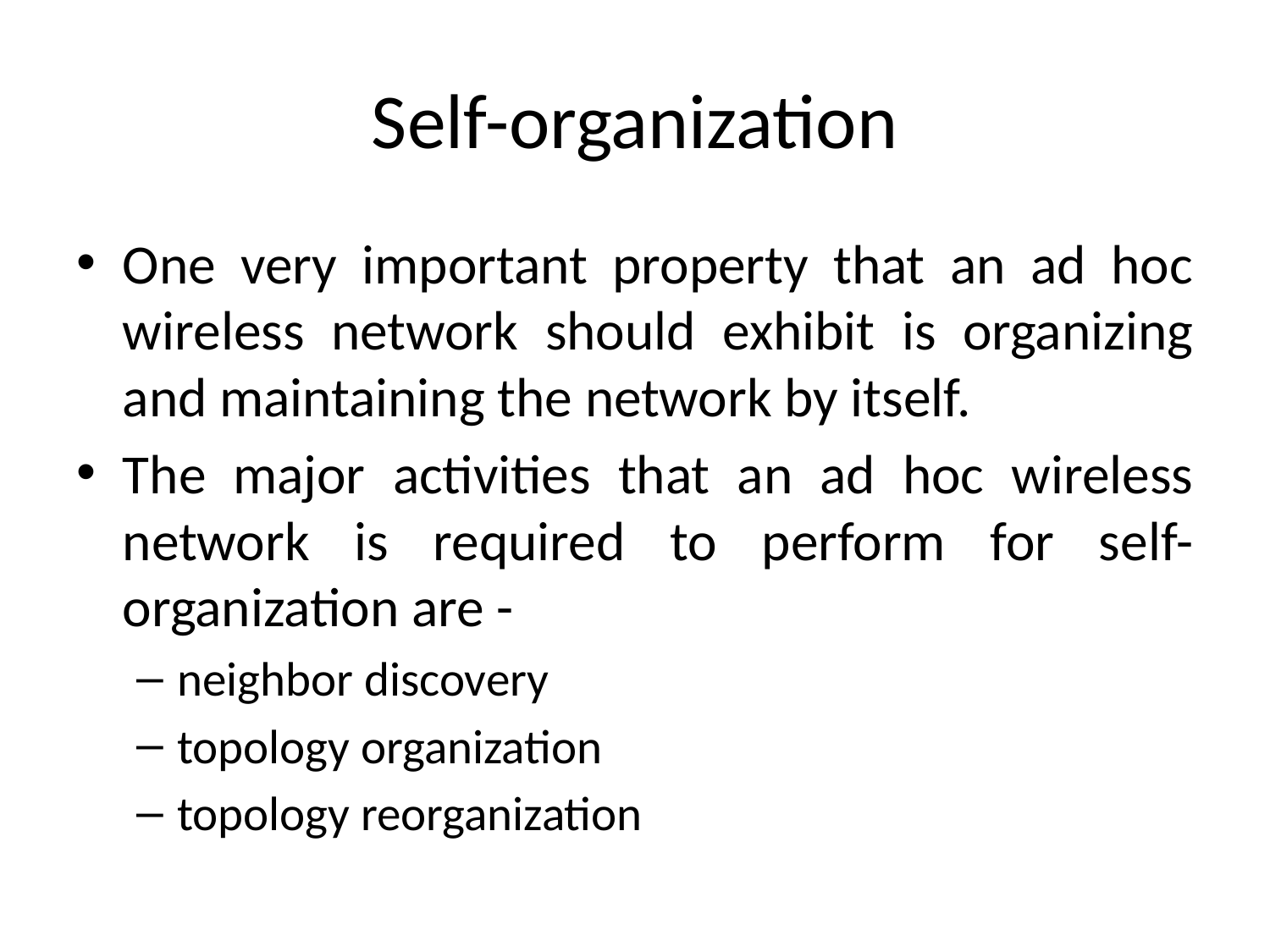

# Self-organization
One very important property that an ad hoc wireless network should exhibit is organizing and maintaining the network by itself.
The major activities that an ad hoc wireless network is required to perform for self-organization are -
neighbor discovery
topology organization
topology reorganization